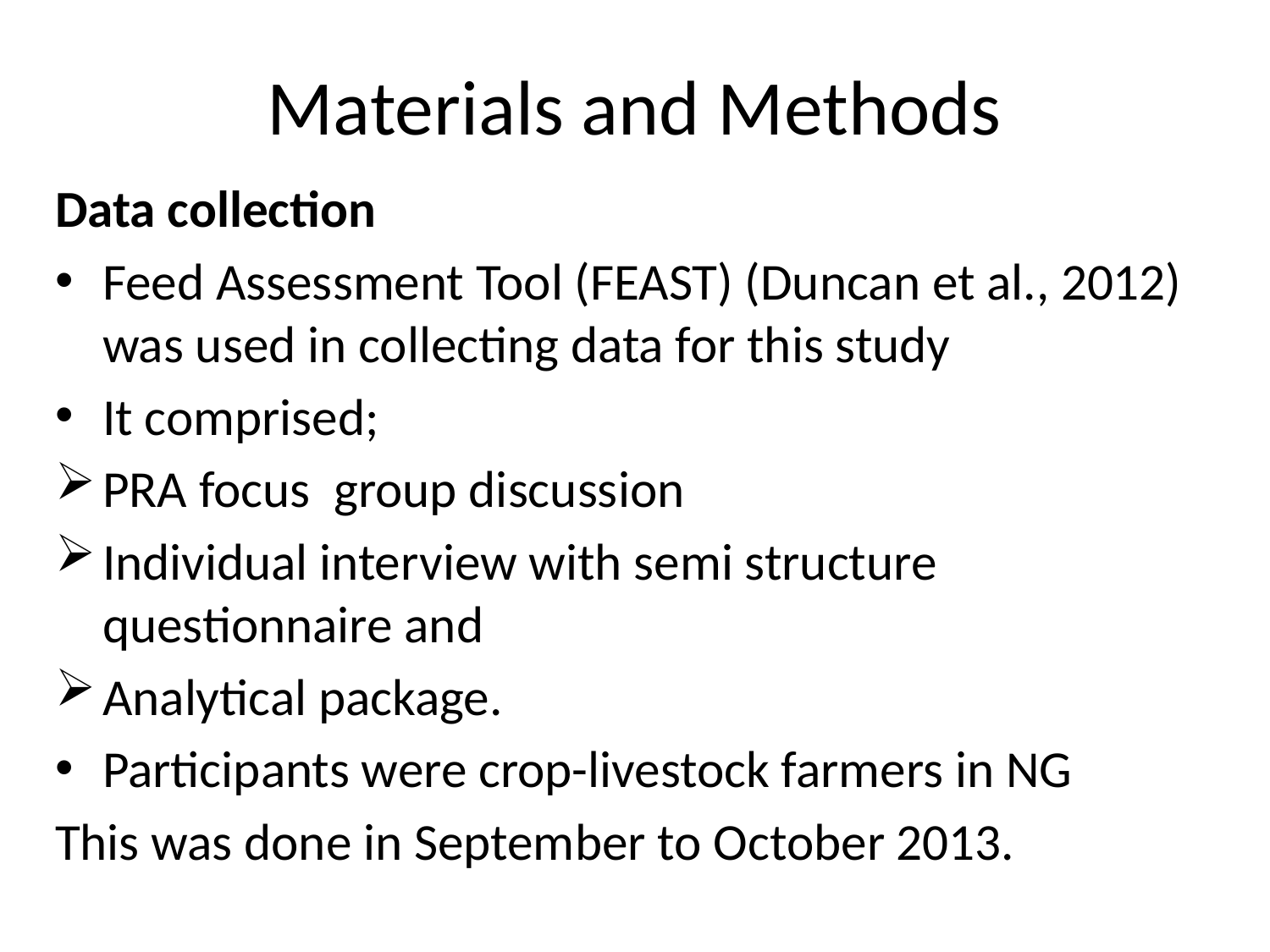

# Materials and Methods
Data collection
Feed Assessment Tool (FEAST) (Duncan et al., 2012) was used in collecting data for this study
It comprised;
PRA focus  group discussion
Individual interview with semi structure questionnaire and
Analytical package.
Participants were crop-livestock farmers in NG
This was done in September to October 2013.